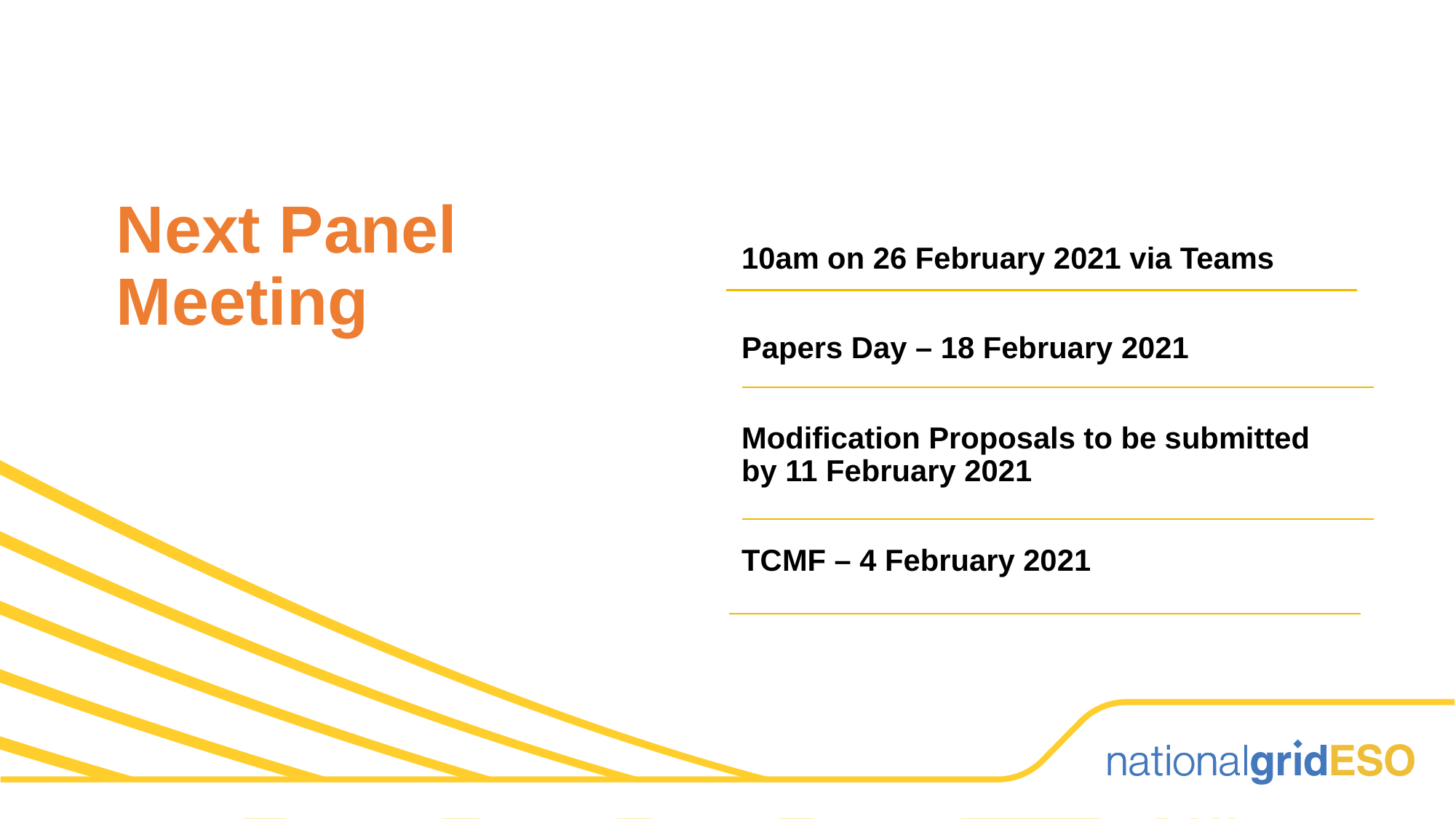

10am on 26 February 2021 via Teams

Papers Day – 18 February 2021

Modification Proposals to be submitted by 11 February 2021

TCMF – 4 February 2021

Next Panel Meeting
# Next Panel Meeting